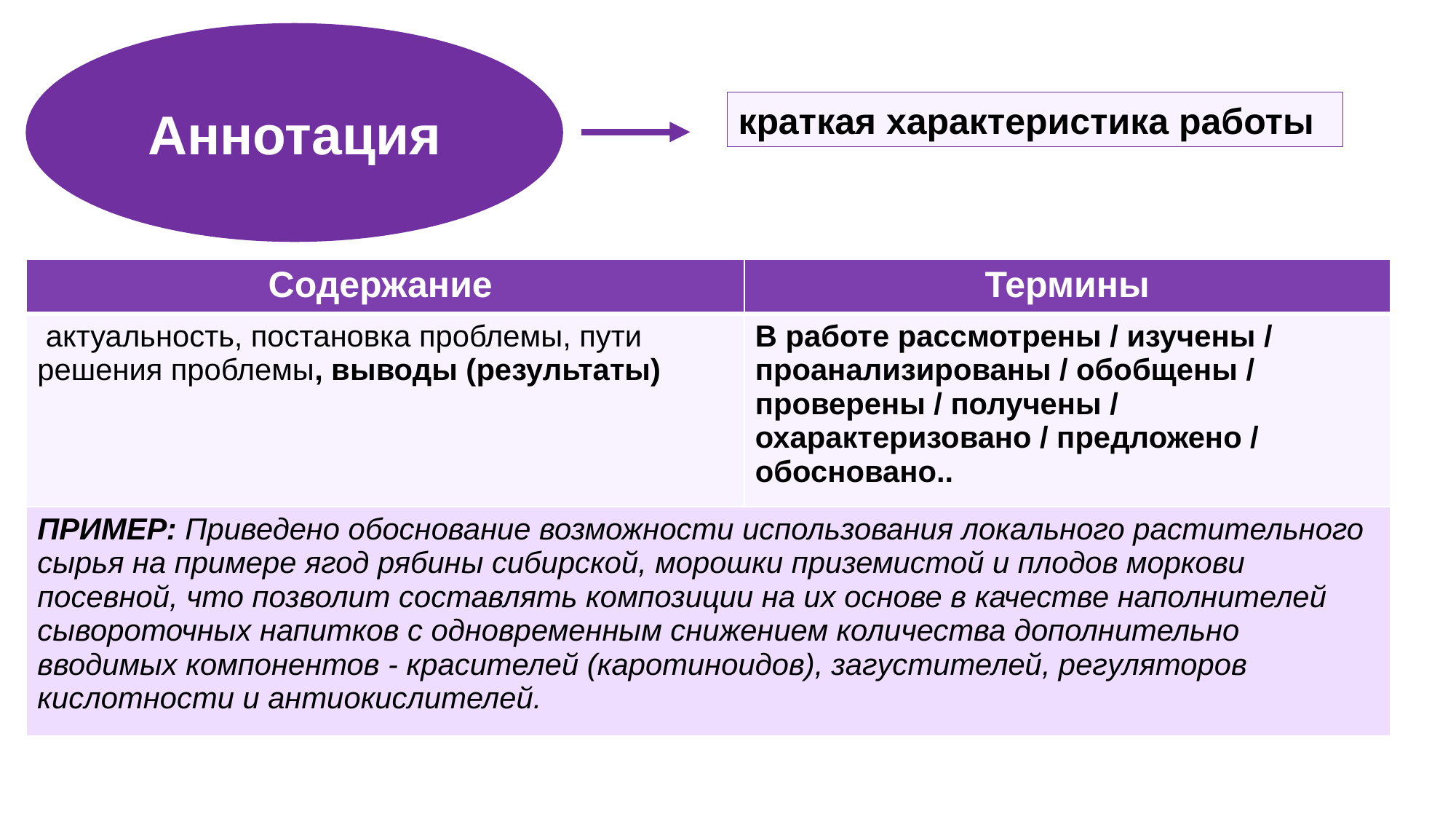

Аннотация
краткая характеристика работы
| Содержание | Термины |
| --- | --- |
| актуальность, постановка проблемы, пути решения проблемы, выводы (результаты) | В работе рассмотрены / изучены / проанализированы / обобщены / проверены / получены / охарактеризовано / предложено / обосновано.. |
| ПРИМЕР: Приведено обоснование возможности использования локального растительного сырья на примере ягод рябины сибирской, морошки приземистой и плодов моркови посевной, что позволит составлять композиции на их основе в качестве наполнителей сывороточных напитков с одновременным снижением количества дополнительно вводимых компонентов - красителей (каротиноидов), загустителей, регуляторов кислотности и антиокислителей. |  |